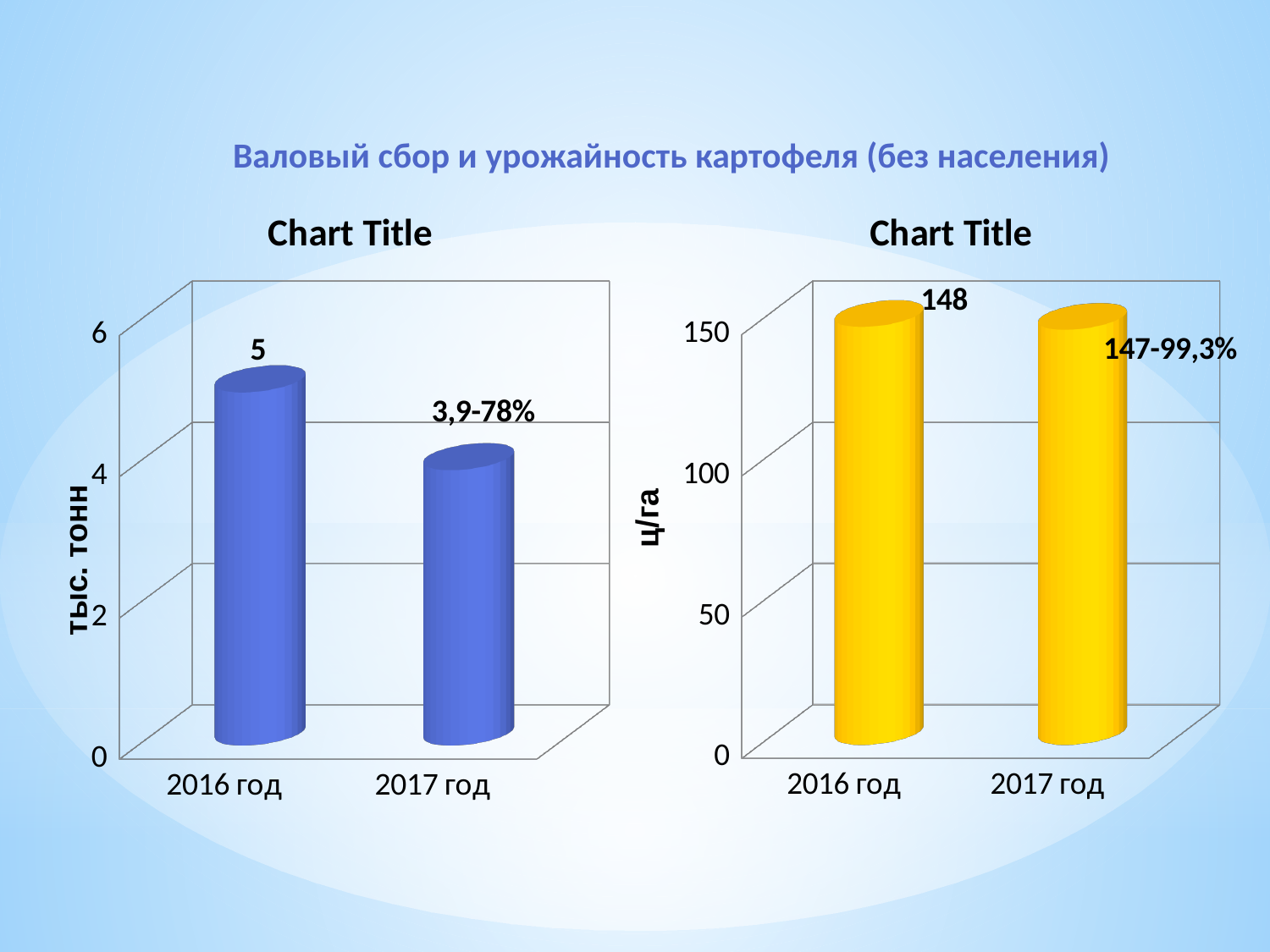

# Валовый сбор и урожайность картофеля (без населения)

[unsupported chart]

[unsupported chart]

ц/га
тыс. тонн